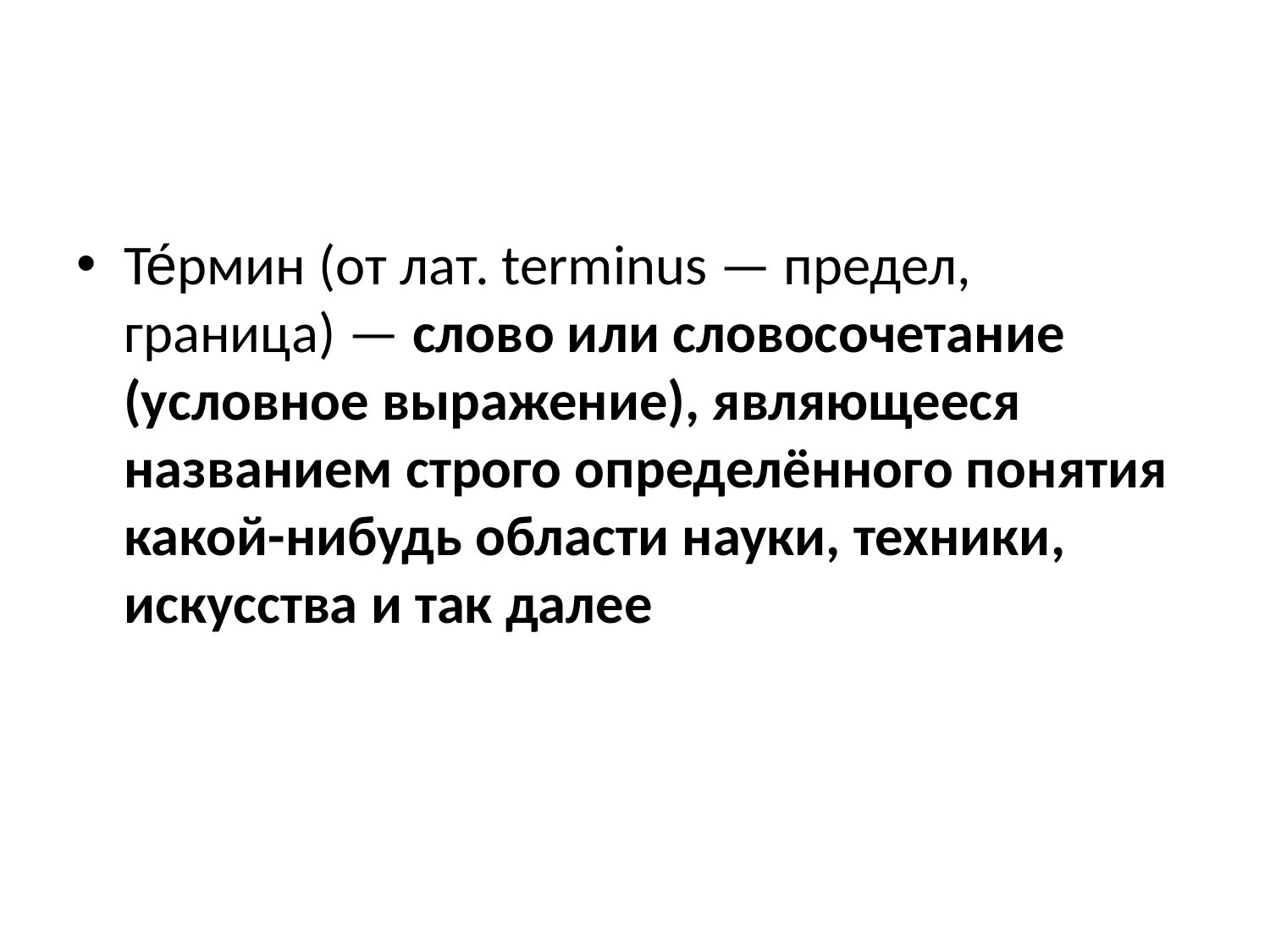

#
Те́рмин (от лат. terminus — предел, граница) — слово или словосочетание (условное выражение), являющееся названием строго определённого понятия какой-нибудь области науки, техники, искусства и так далее